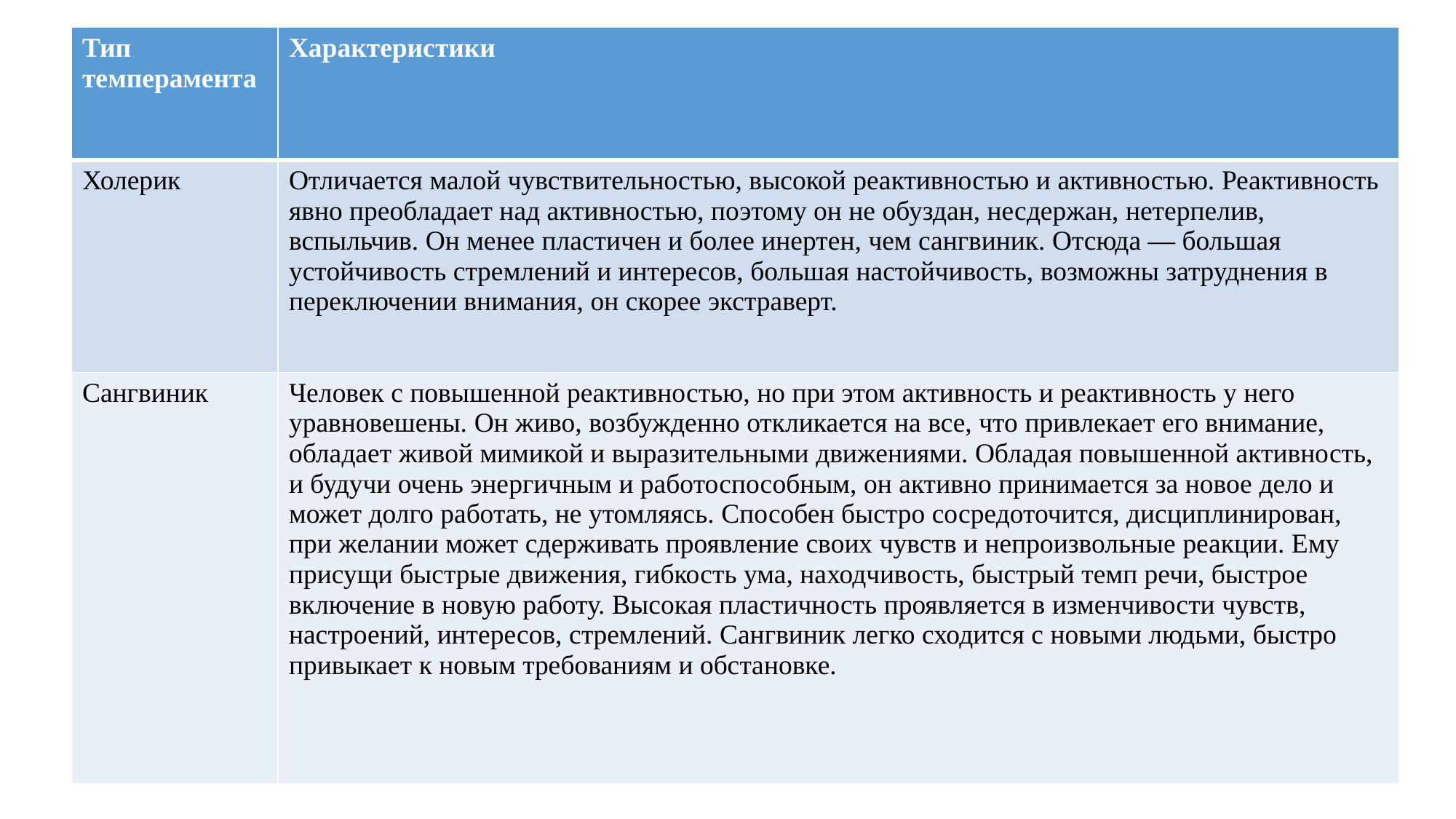

| Тип темперамента | Характеристики |
| --- | --- |
| Холерик | Отличается малой чувствительностью, высокой реактивностью и активностью. Реактивность явно преобладает над активностью, поэтому он не обуздан, несдержан, нетерпелив, вспыльчив. Он менее пластичен и более инертен, чем сангвиник. Отсюда — большая устойчивость стремлений и интересов, большая настойчивость, возможны затруднения в переключении внимания, он скорее экстраверт. |
| Сангвиник | Человек с повышенной реактивностью, но при этом активность и реактивность у него уравновешены. Он живо, возбужденно откликается на все, что привлекает его внимание, обладает живой мимикой и выразительными движениями. Обладая повышенной активность, и будучи очень энергичным и работоспособным, он активно принимается за новое дело и может долго работать, не утомляясь. Способен быстро сосредоточится, дисциплинирован, при желании может сдерживать проявление своих чувств и непроизвольные реакции. Ему присущи быстрые движения, гибкость ума, находчивость, быстрый темп речи, быстрое включение в новую работу. Высокая пластичность проявляется в изменчивости чувств, настроений, интересов, стремлений. Сангвиник легко сходится с новыми людьми, быстро привыкает к новым требованиям и обстановке. |